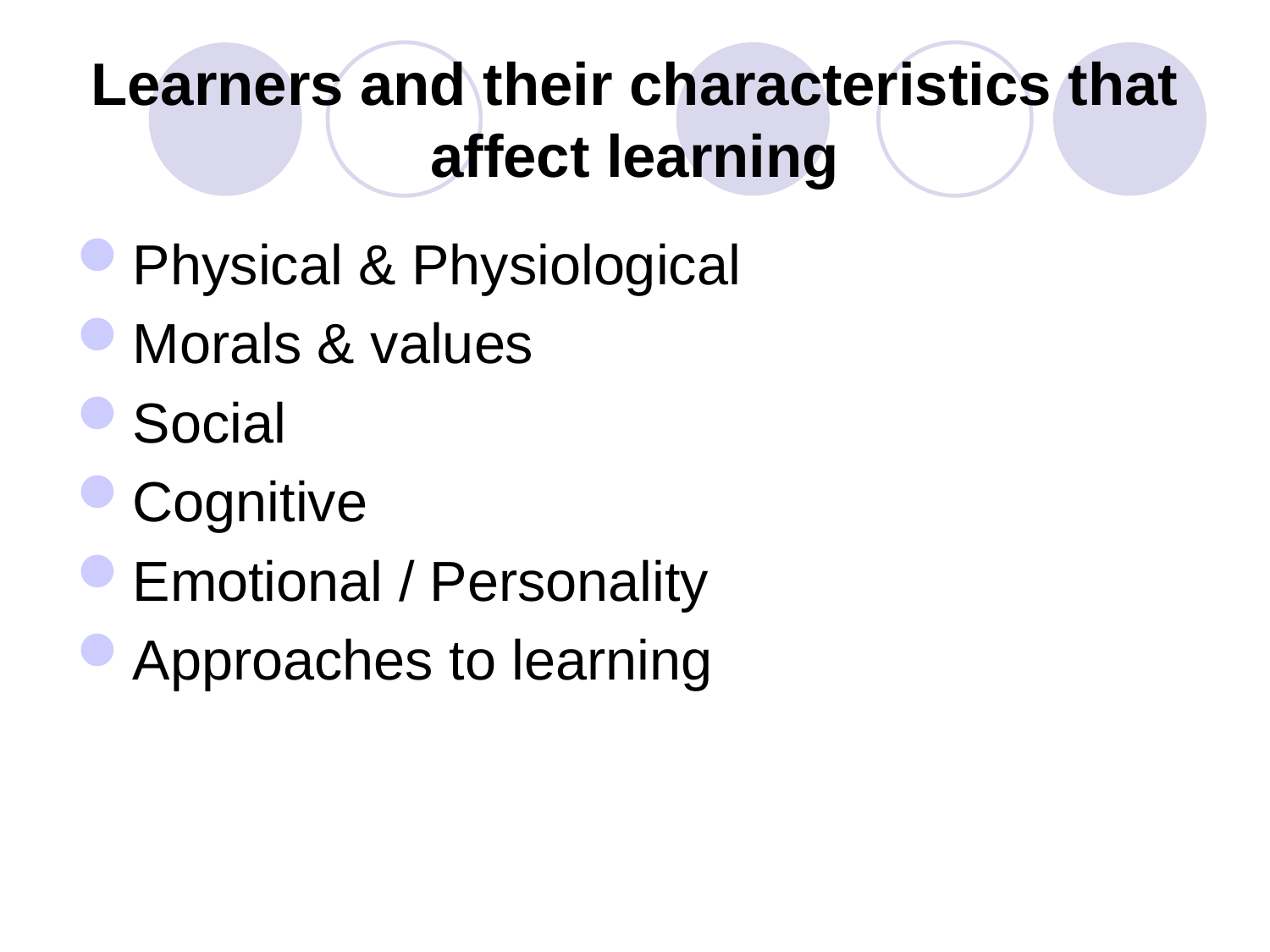

# Learners and their characteristics that affect learning
Physical & Physiological
Morals & values
Social
Cognitive
Emotional / Personality
Approaches to learning